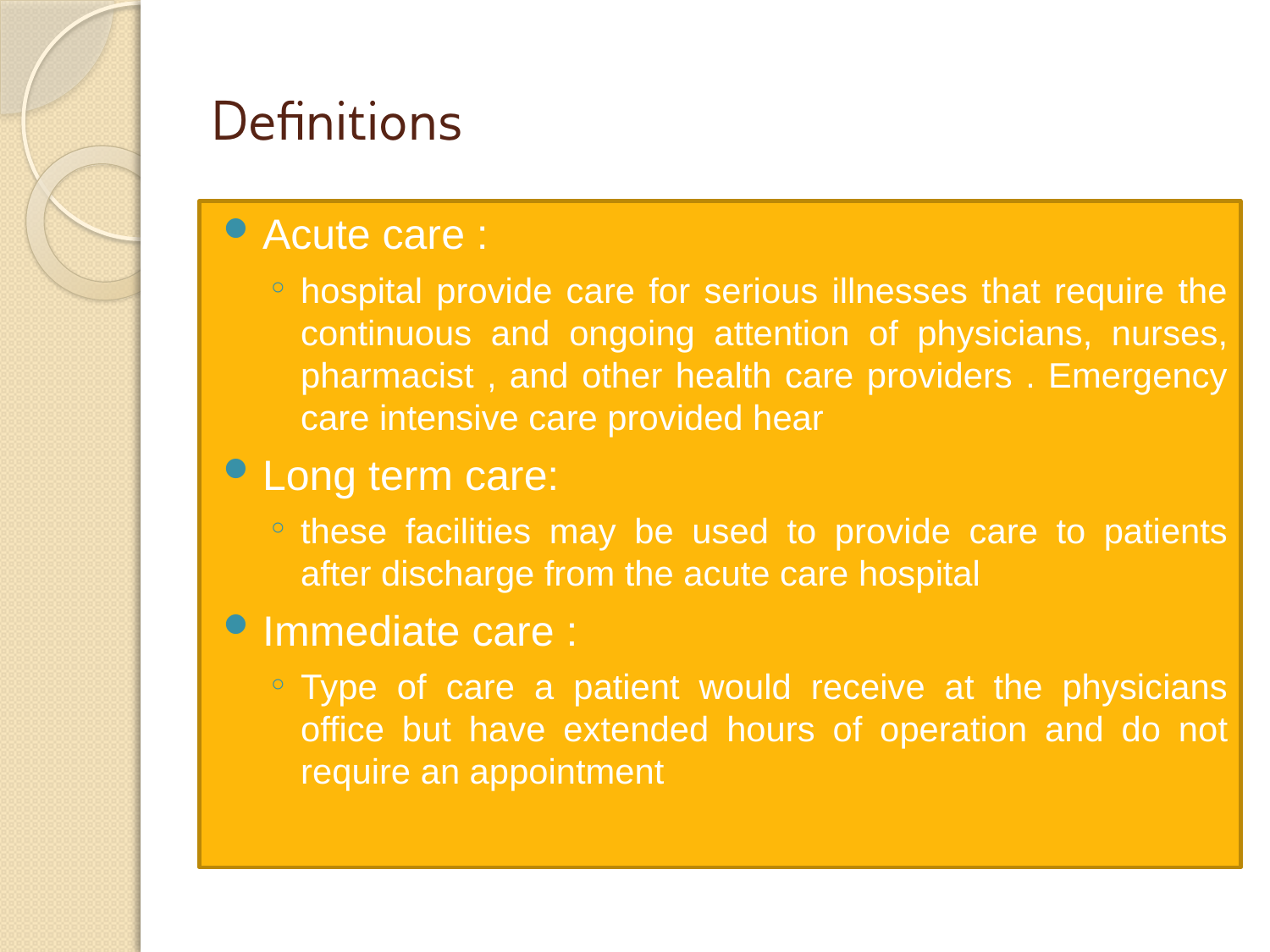

# Definitions
Acute care :
hospital provide care for serious illnesses that require the continuous and ongoing attention of physicians, nurses, pharmacist , and other health care providers . Emergency care intensive care provided hear
Long term care:
these facilities may be used to provide care to patients after discharge from the acute care hospital
Immediate care :
Type of care a patient would receive at the physicians office but have extended hours of operation and do not require an appointment